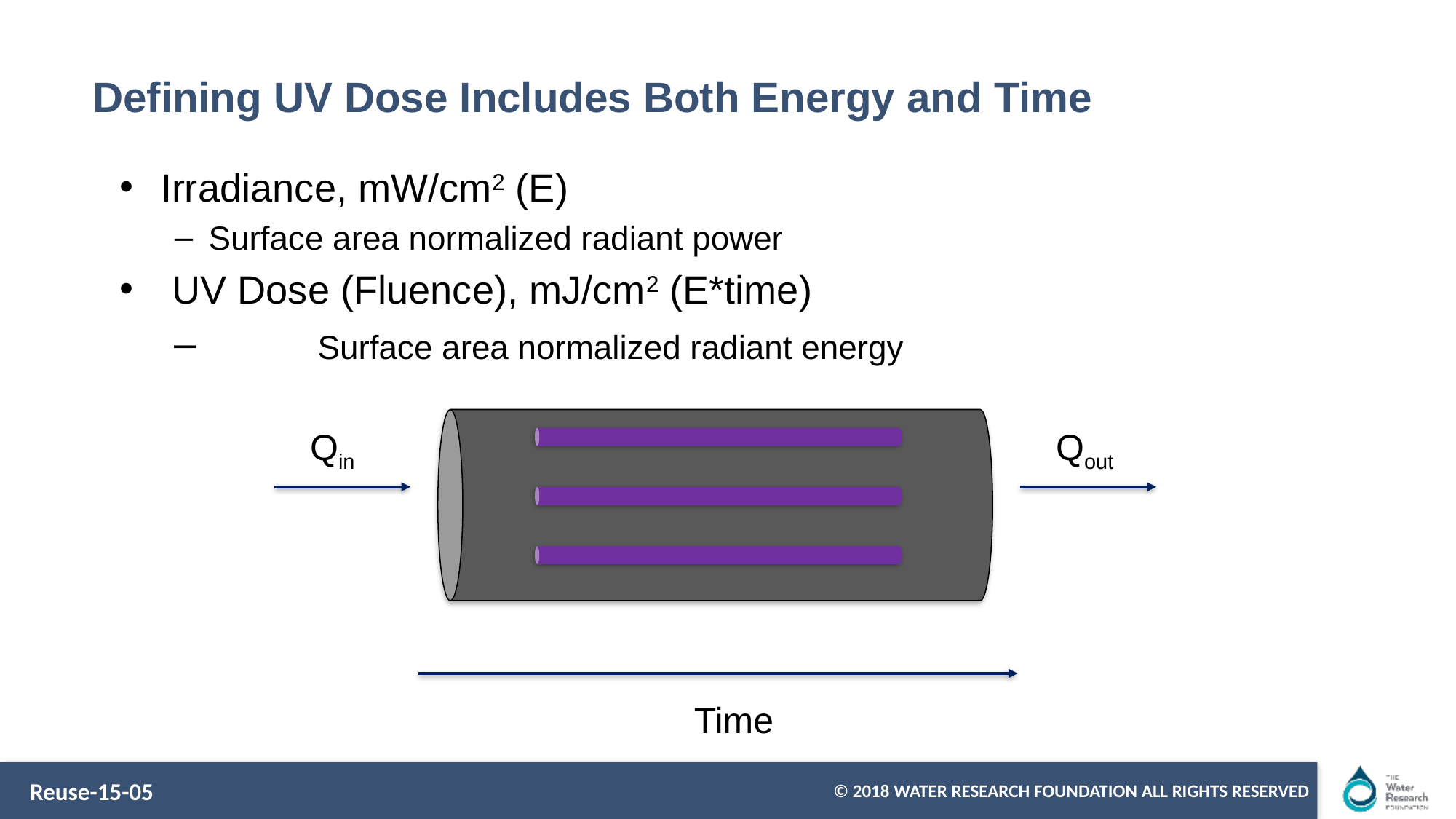

# Defining UV Dose Includes Both Energy and Time
Irradiance, mW/cm2 (E)
Surface area normalized radiant power
 UV Dose (Fluence), mJ/cm2 (E*time)
	Surface area normalized radiant energy

Qin
Qout
Time